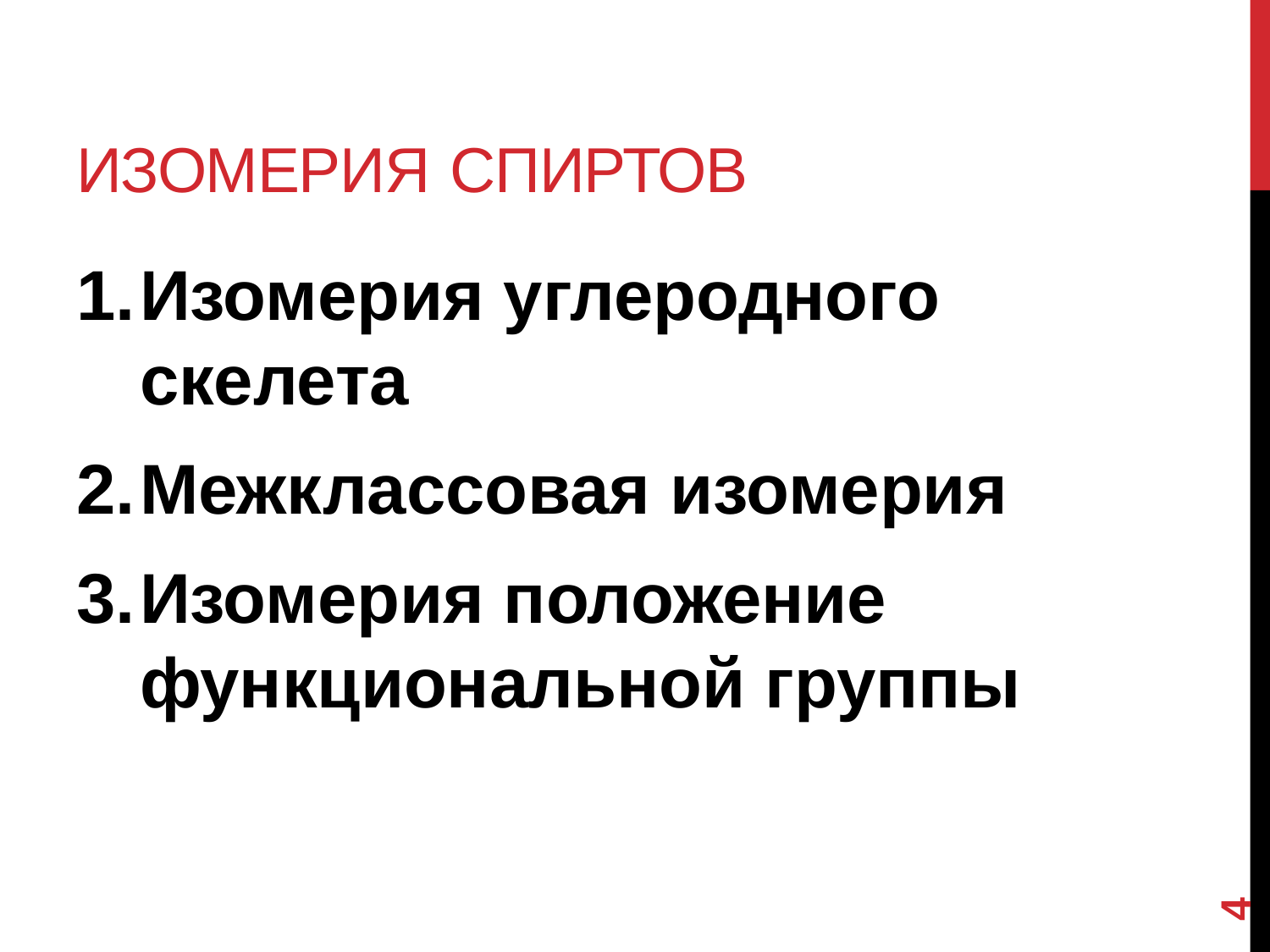

# Изомерия спиртов
Изомерия углеродного скелета
Межклассовая изомерия
Изомерия положение функциональной группы

4